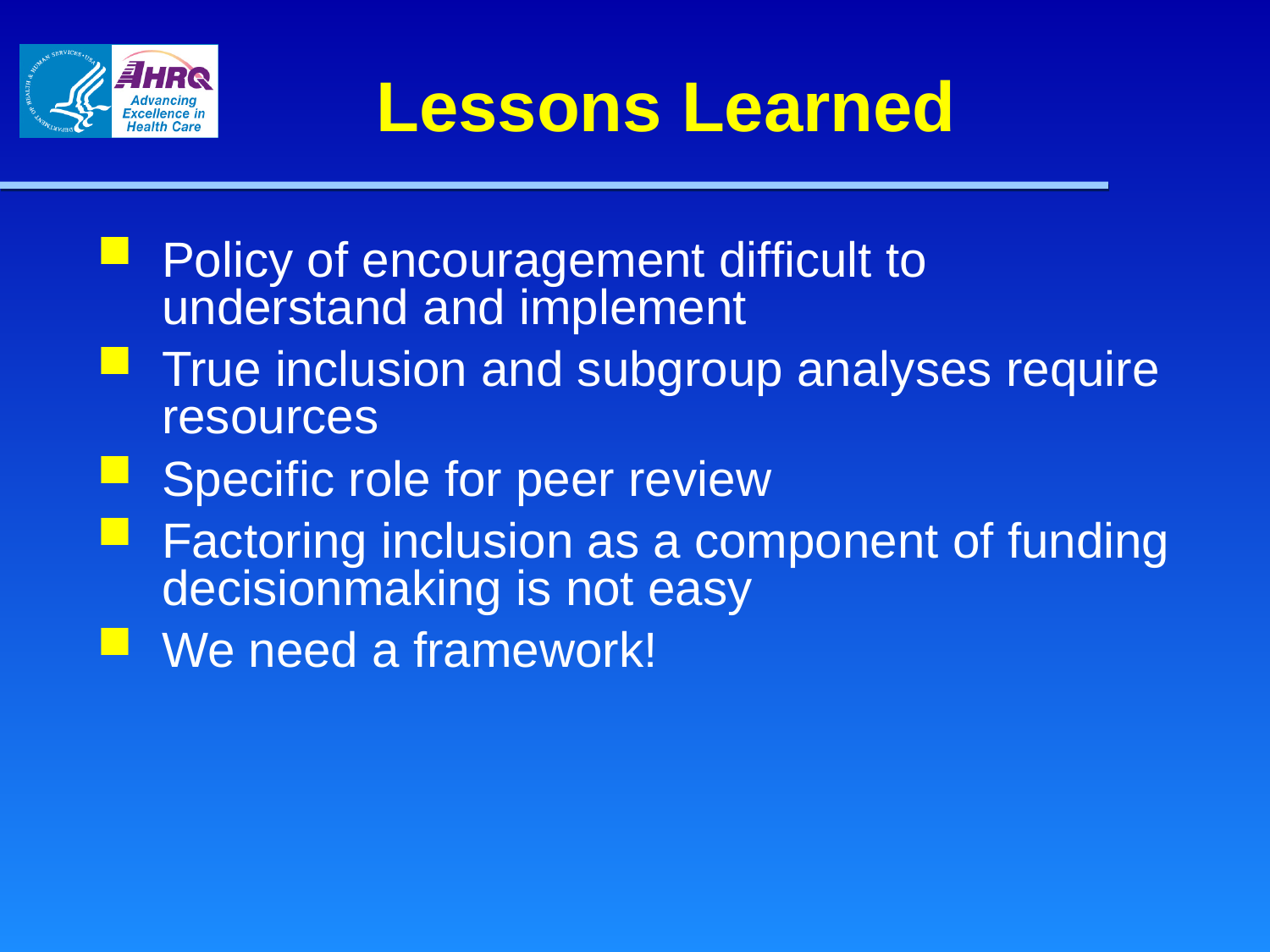

# Lessons Learned
Policy of encouragement difficult to understand and implement
True inclusion and subgroup analyses require resources
Specific role for peer review
Factoring inclusion as a component of funding decisionmaking is not easy
We need a framework!